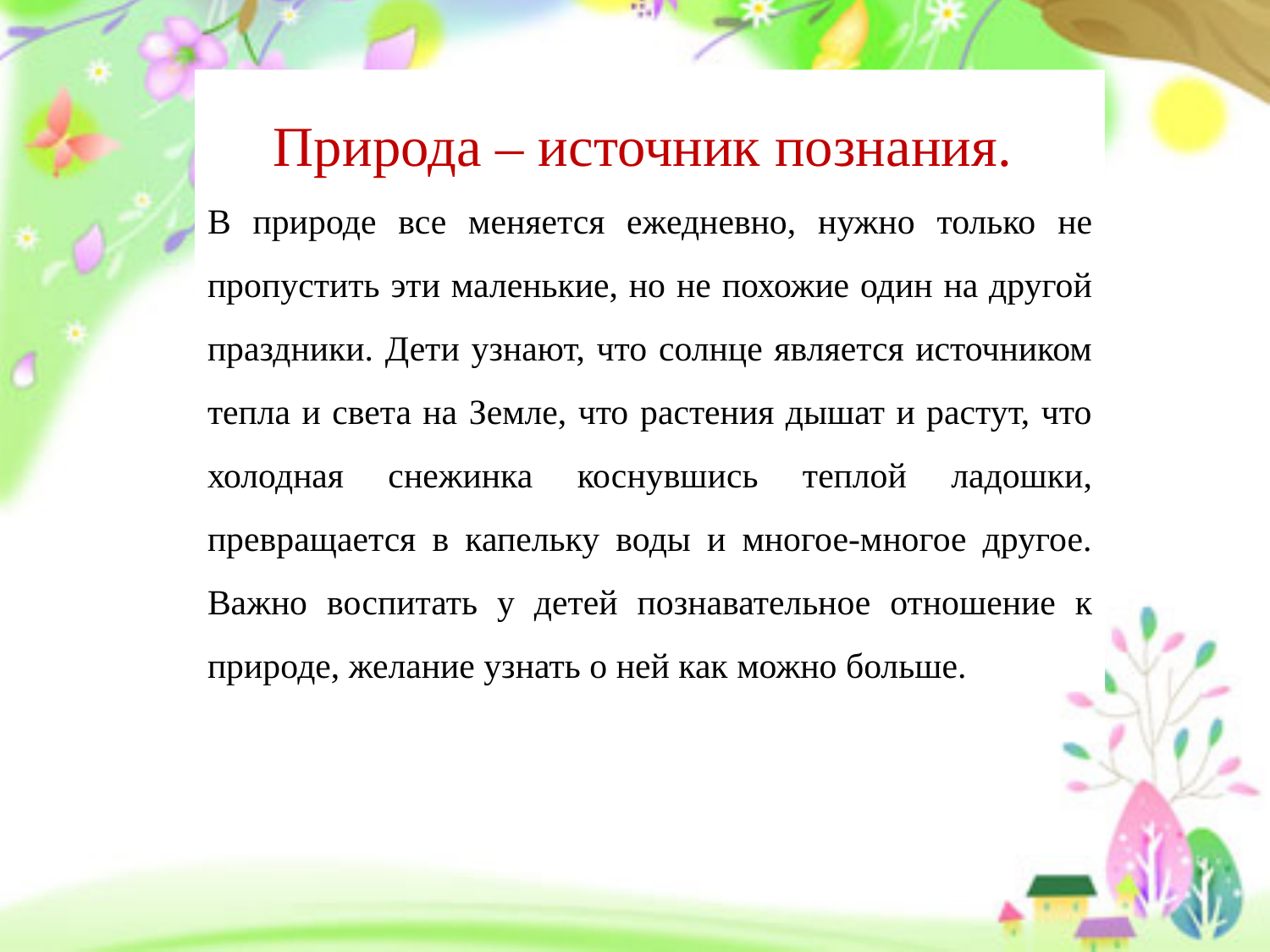

Природа – источник познания.
В природе все меняется ежедневно, нужно только не пропустить эти маленькие, но не похожие один на другой праздники. Дети узнают, что солнце является источником тепла и света на Земле, что растения дышат и растут, что холодная снежинка коснувшись теплой ладошки, превращается в капельку воды и многое-многое другое. Важно воспитать у детей познавательное отношение к природе, желание узнать о ней как можно больше.